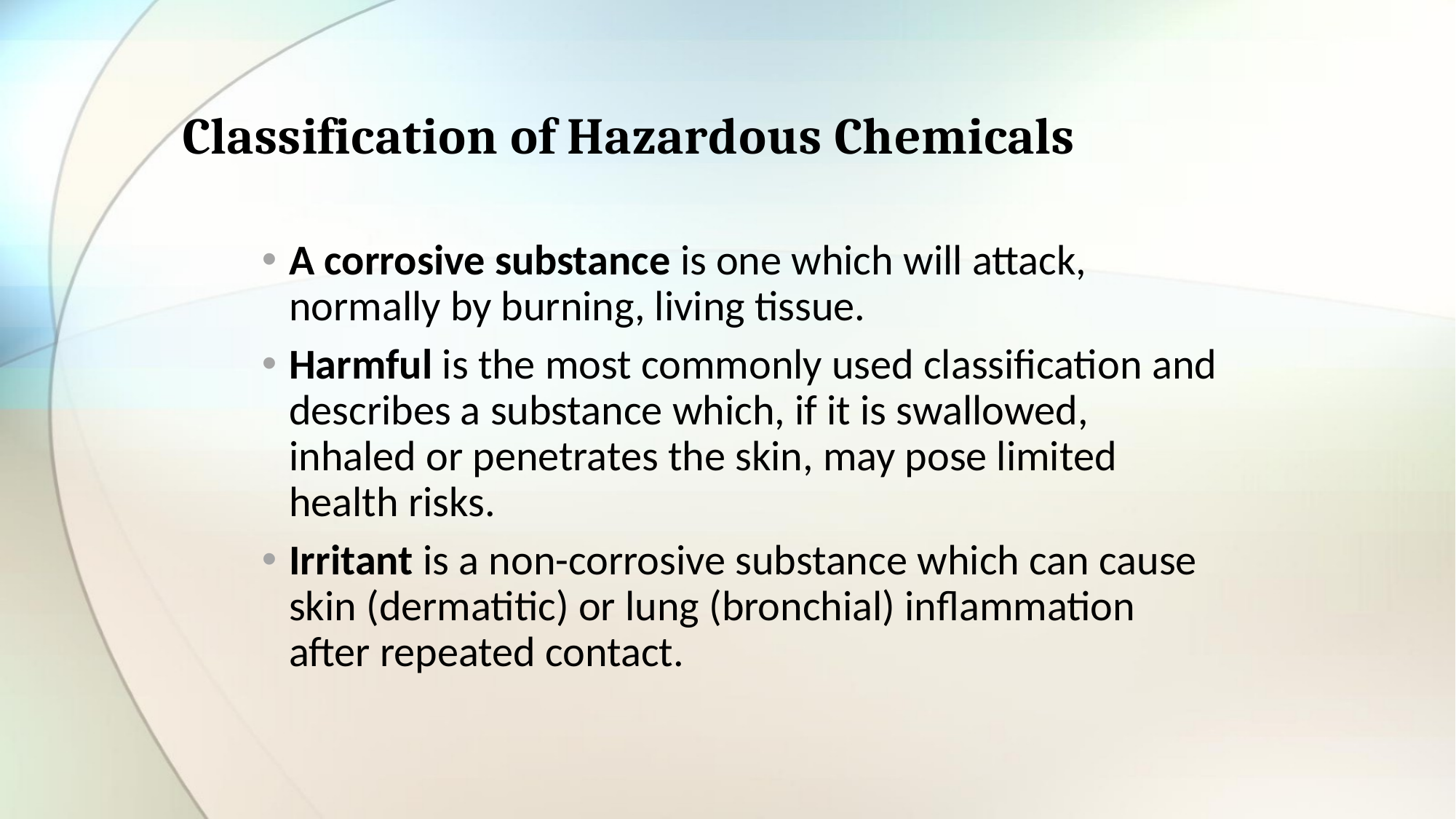

# Classification of Hazardous Chemicals
A corrosive substance is one which will attack, normally by burning, living tissue.
Harmful is the most commonly used classification and describes a substance which, if it is swallowed, inhaled or penetrates the skin, may pose limited health risks.
Irritant is a non-corrosive substance which can cause skin (dermatitic) or lung (bronchial) inflammation after repeated contact.